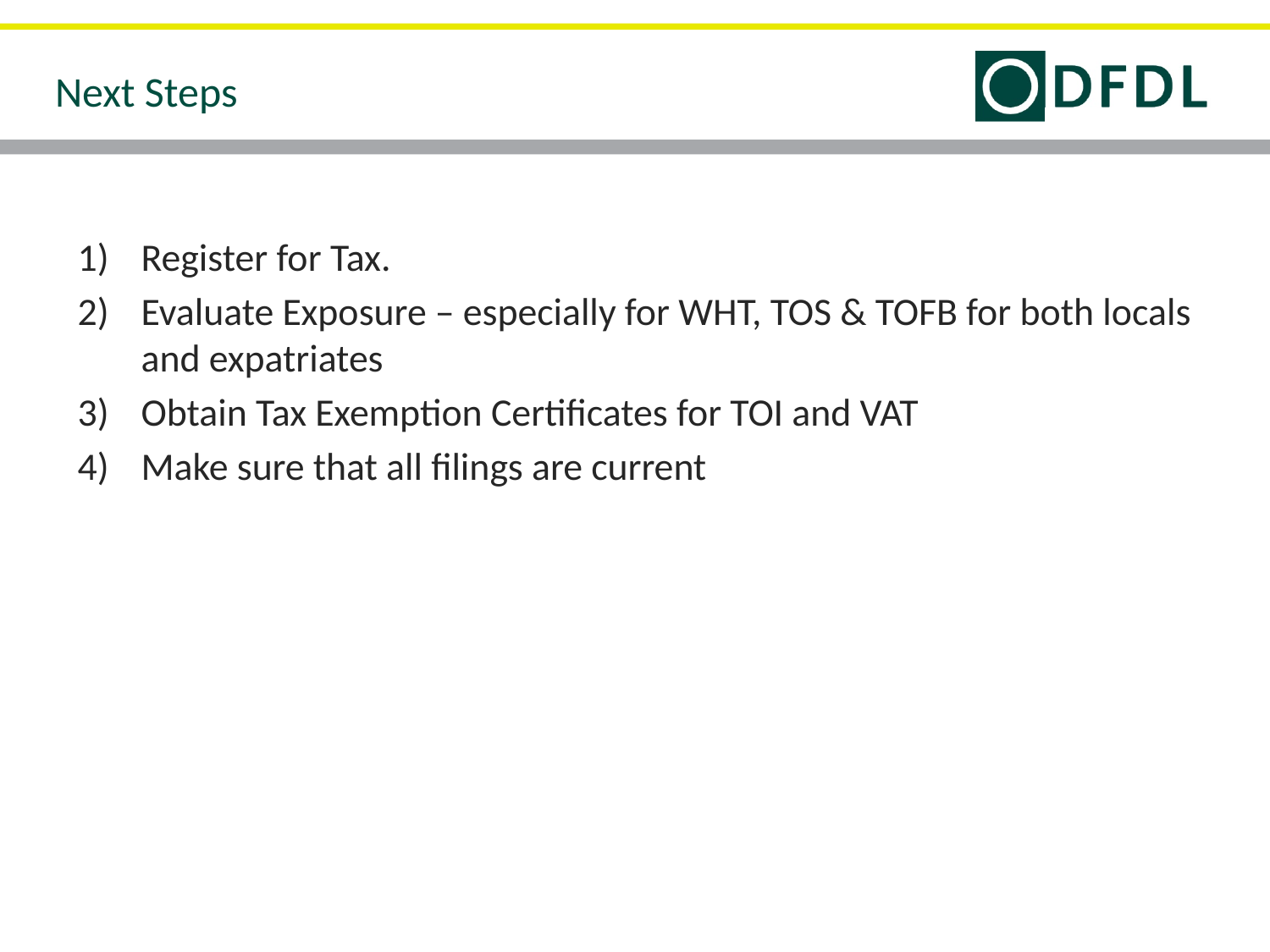

Next Steps
Register for Tax.
Evaluate Exposure – especially for WHT, TOS & TOFB for both locals and expatriates
Obtain Tax Exemption Certificates for TOI and VAT
Make sure that all filings are current